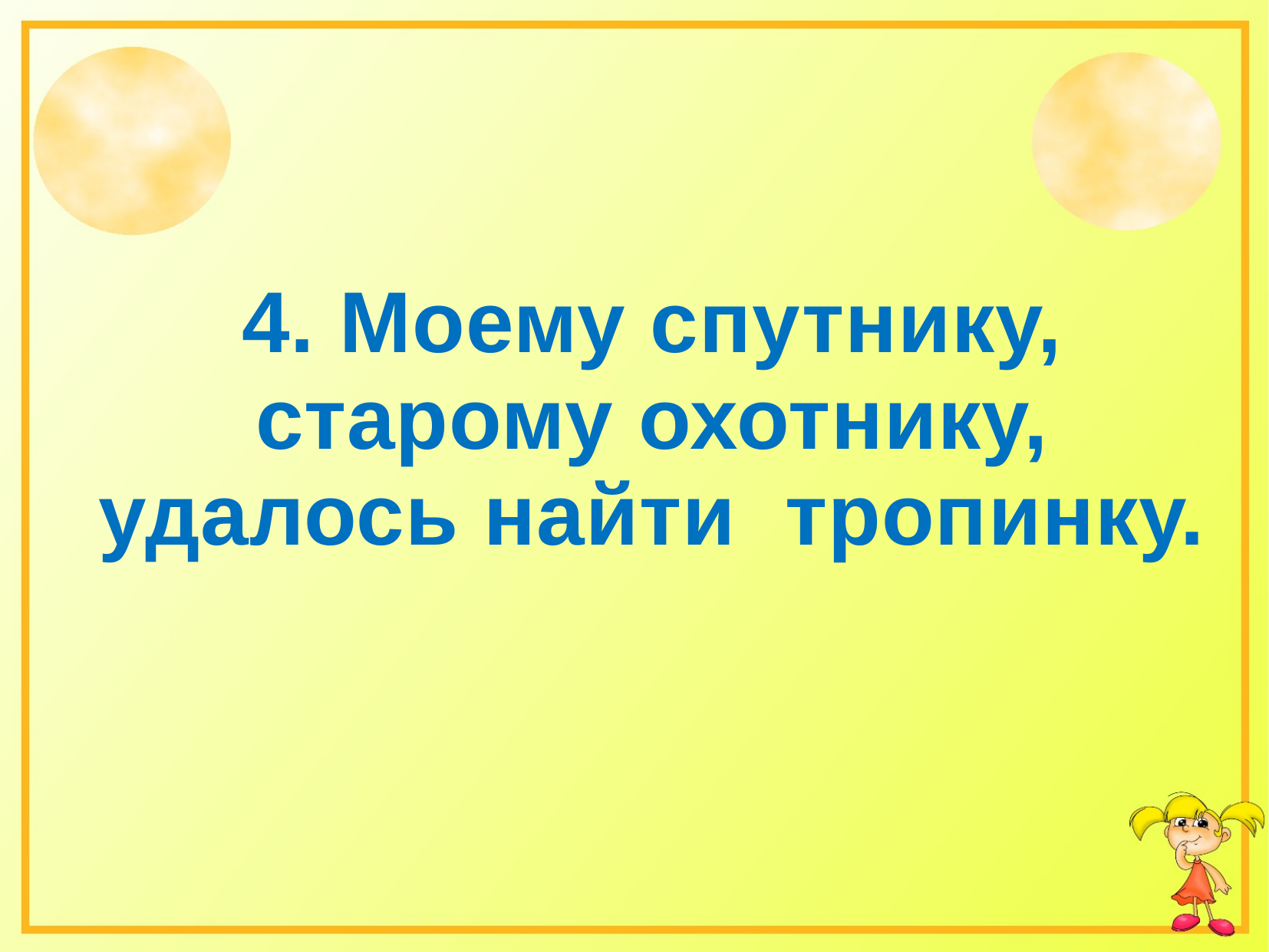

#
4. Моему спутнику,
 старому охотнику,
удалось найти  тропинку.